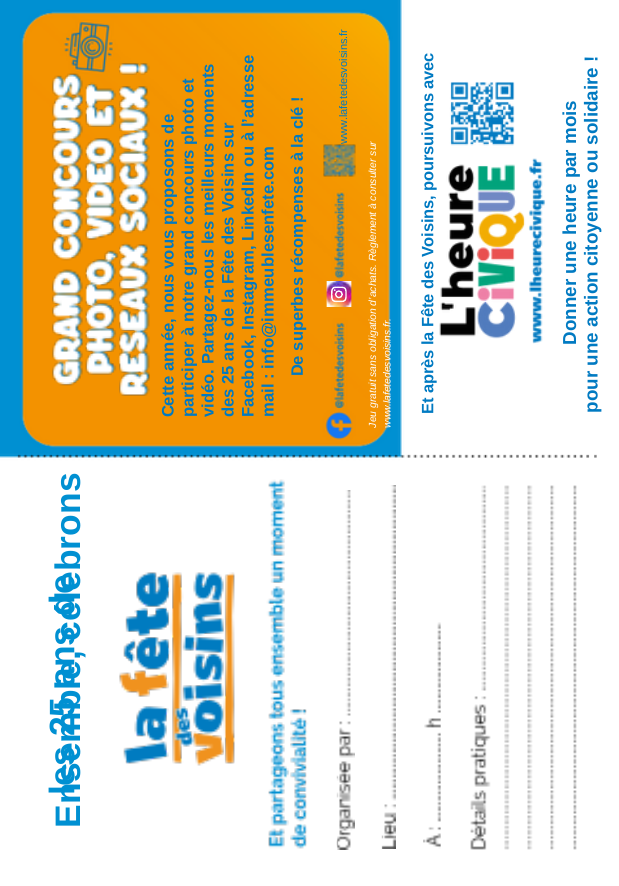

www.lafetedesvoisins.fr

Cette année, nous vous proposons de participer à notre grand concours photo et vidéo. Partagez-nous les meilleurs moments des 25 ans de la Fête des Voisins sur Facebook, Instagram, LinkedIn ou à l’adresse mail : info@immeublesenfete.com
Donner une heure par mois
De superbes récompenses à la clé !
Et après la Fête des Voisins, poursuivons avec
pour une action citoyenne ou solidaire !
Jeu gratuit sans obligation d’achats. Règlement à consulter sur www.lafetedesvoisins.fr.

Ensemble, célebrons

les 25 ans de